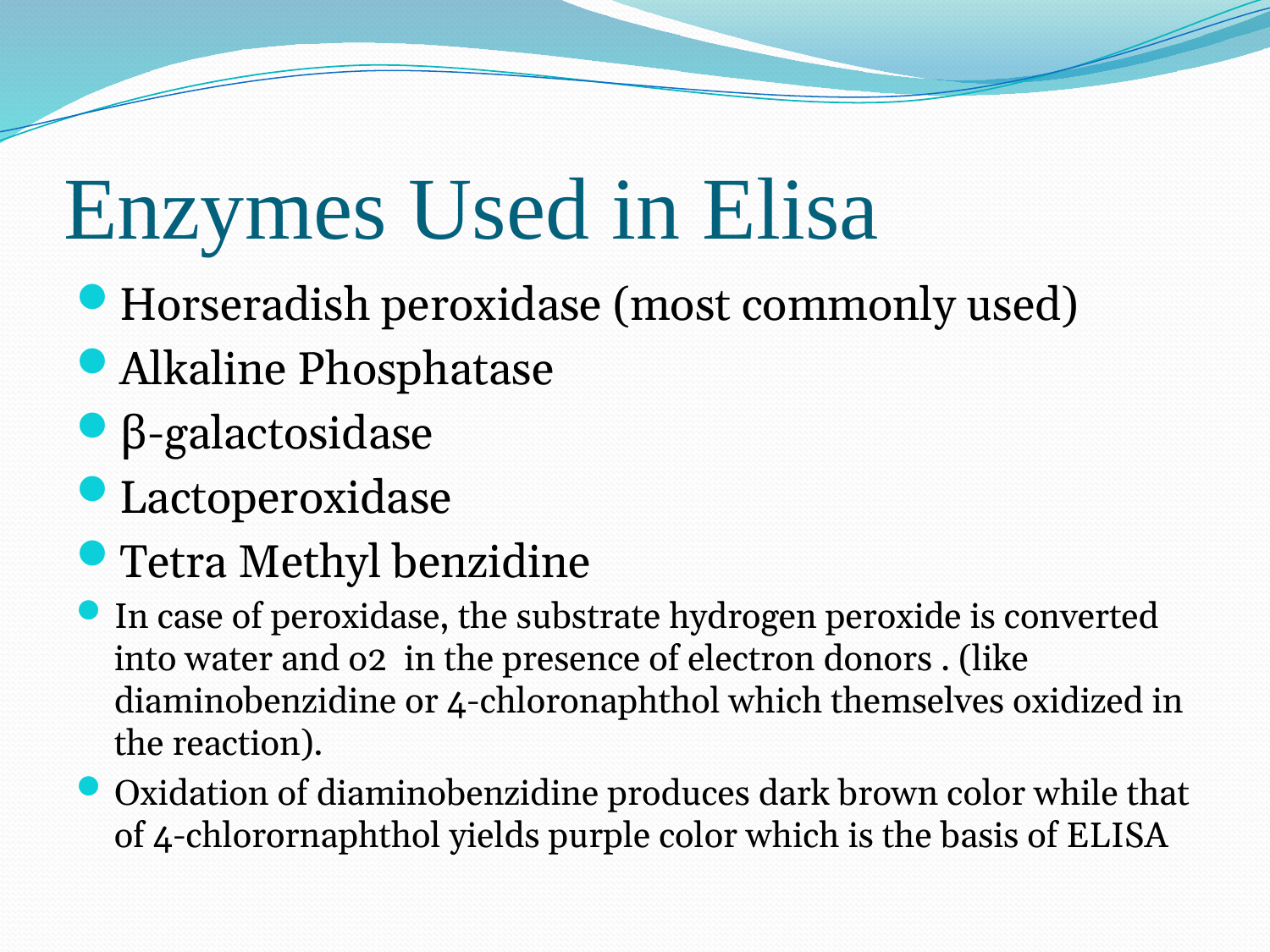

# Enzymes Used in Elisa
Horseradish peroxidase (most commonly used)
Alkaline Phosphatase
β-galactosidase
Lactoperoxidase
Tetra Methyl benzidine
In case of peroxidase, the substrate hydrogen peroxide is converted into water and o2  in the presence of electron donors . (like diaminobenzidine or 4-chloronaphthol which themselves oxidized in the reaction).
Oxidation of diaminobenzidine produces dark brown color while that of 4-chlorornaphthol yields purple color which is the basis of ELISA